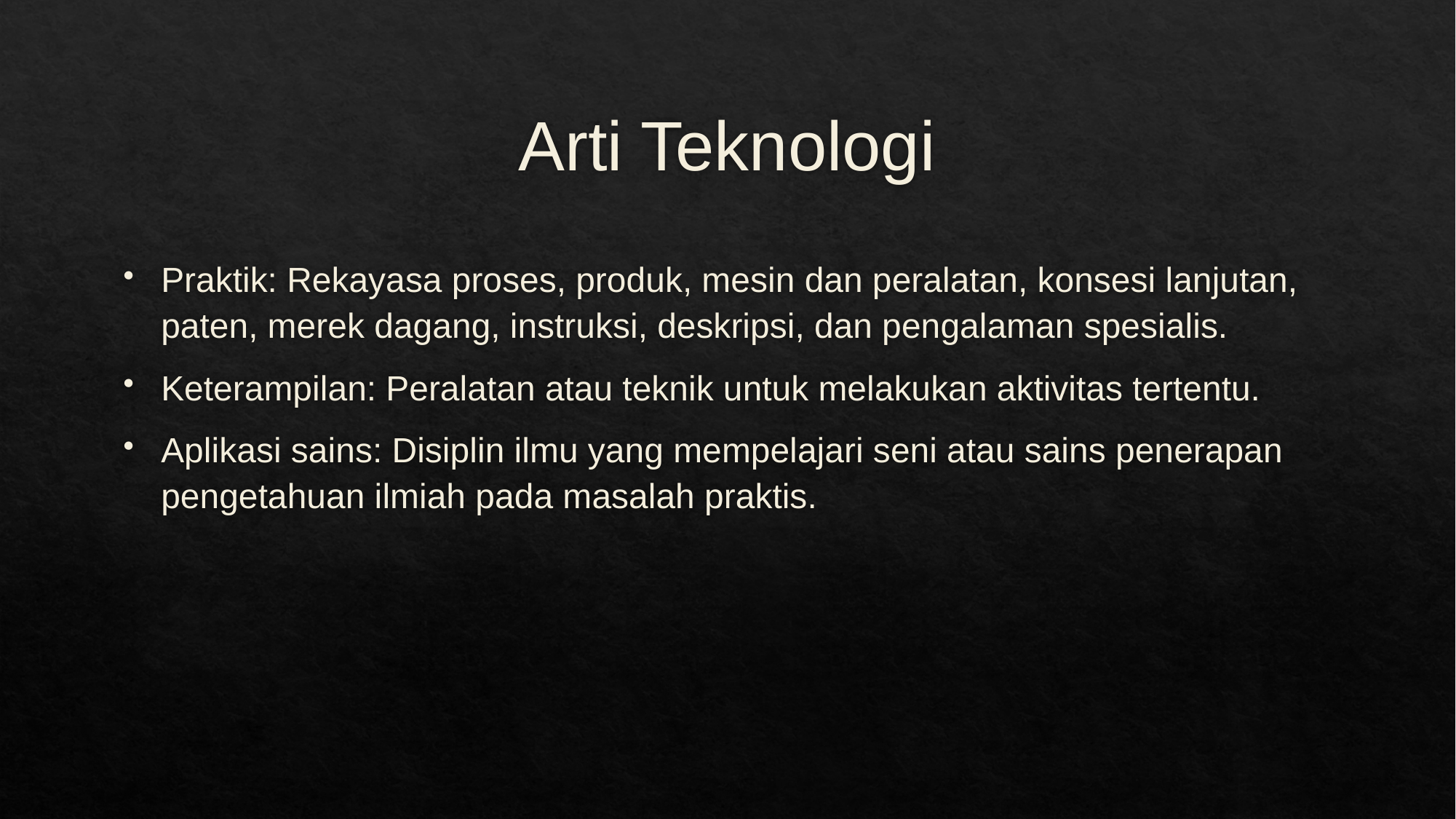

# Arti Teknologi
Praktik: Rekayasa proses, produk, mesin dan peralatan, konsesi lanjutan, paten, merek dagang, instruksi, deskripsi, dan pengalaman spesialis.
Keterampilan: Peralatan atau teknik untuk melakukan aktivitas tertentu.
Aplikasi sains: Disiplin ilmu yang mempelajari seni atau sains penerapan pengetahuan ilmiah pada masalah praktis.